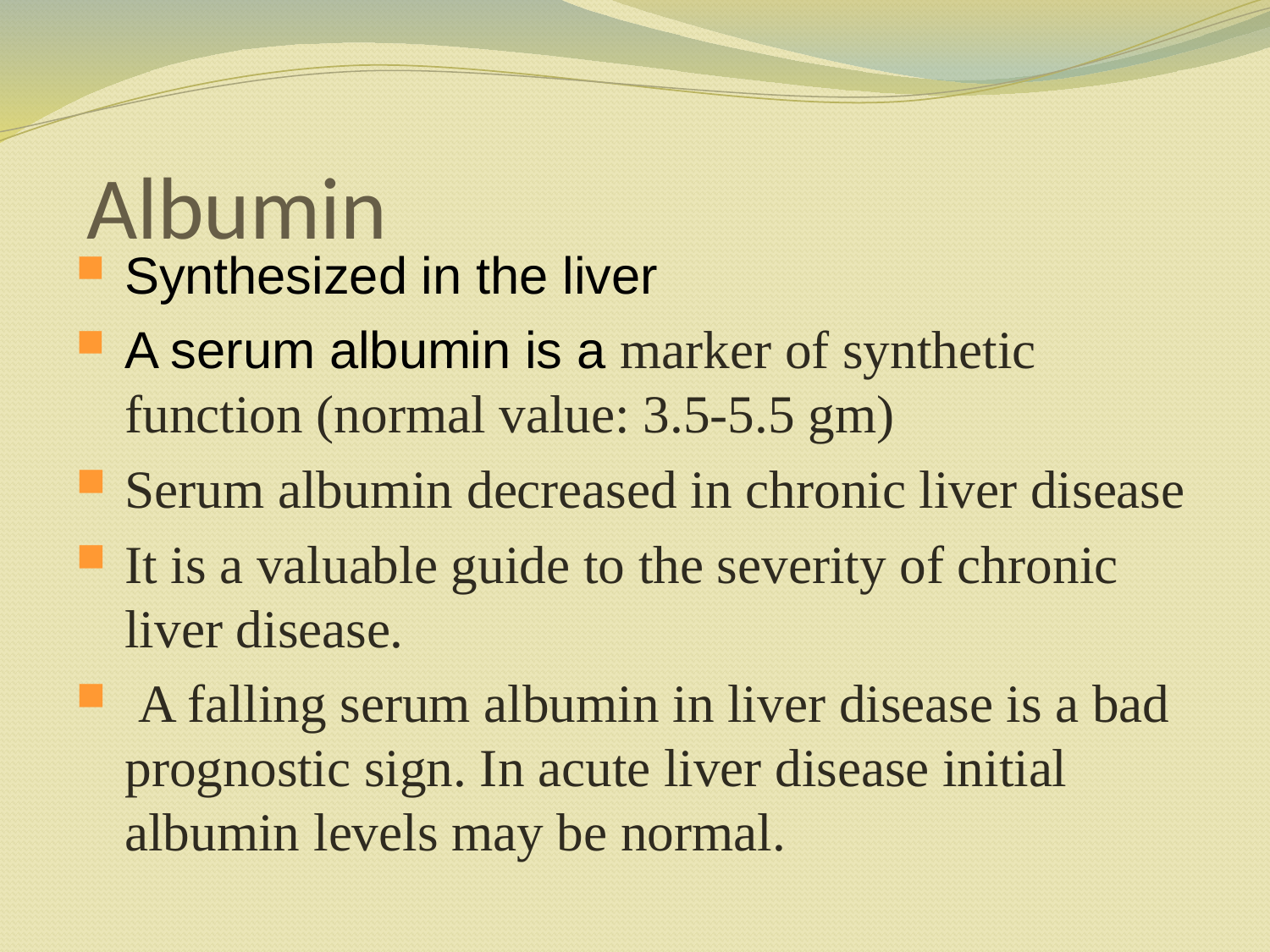

# Albumin
Synthesized in the liver
A serum albumin is a marker of synthetic function (normal value: 3.5-5.5 gm)
Serum albumin decreased in chronic liver disease
It is a valuable guide to the severity of chronic liver disease.
 A falling serum albumin in liver disease is a bad prognostic sign. In acute liver disease initial albumin levels may be normal.